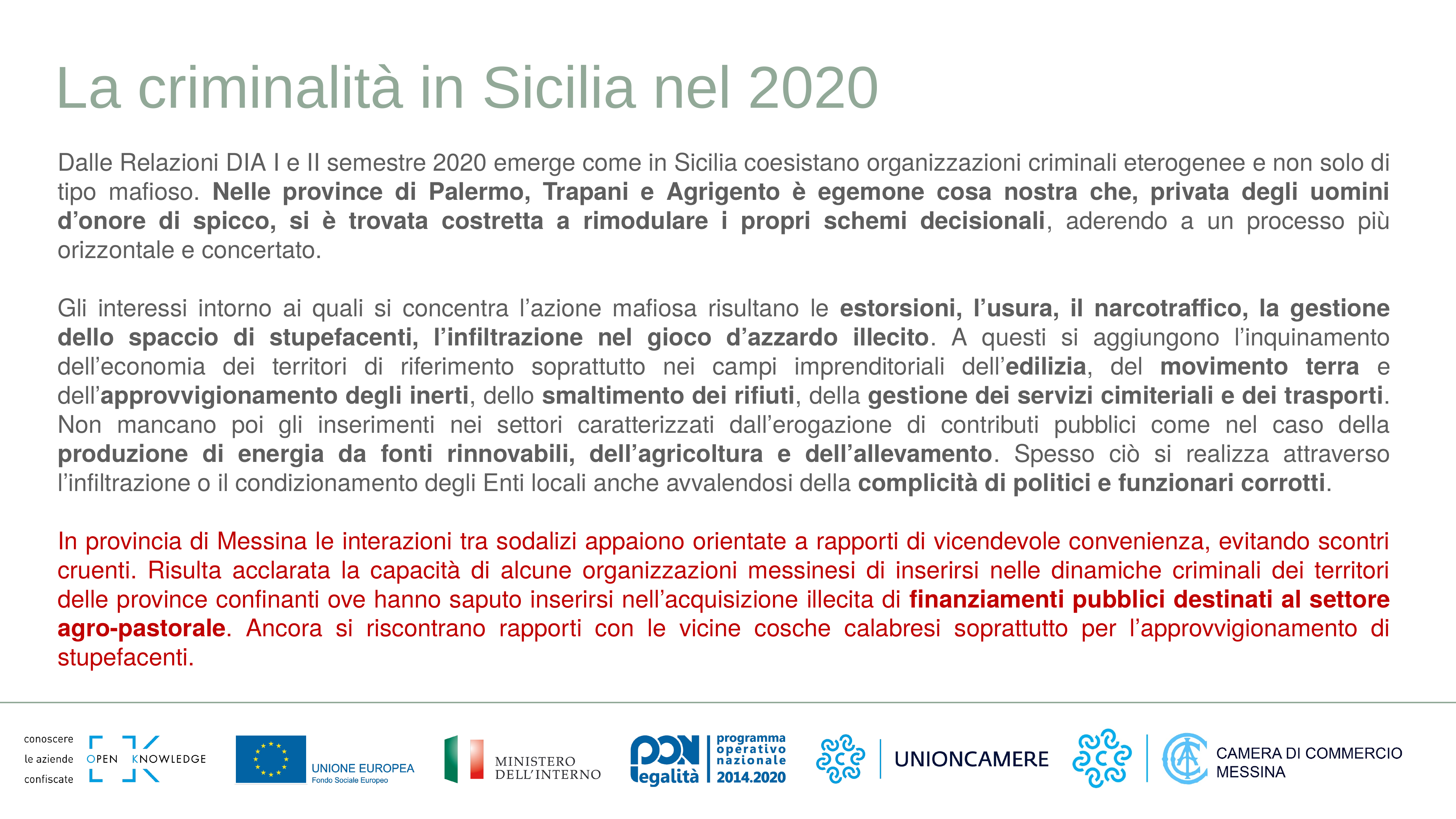

La criminalità in Sicilia nel 2020
Dalle Relazioni DIA I e II semestre 2020 emerge come in Sicilia coesistano organizzazioni criminali eterogenee e non solo di tipo mafioso. Nelle province di Palermo, Trapani e Agrigento è egemone cosa nostra che, privata degli uomini d’onore di spicco, si è trovata costretta a rimodulare i propri schemi decisionali, aderendo a un processo più orizzontale e concertato.

Gli interessi intorno ai quali si concentra l’azione mafiosa risultano le estorsioni, l’usura, il narcotraffico, la gestione dello spaccio di stupefacenti, l’infiltrazione nel gioco d’azzardo illecito. A questi si aggiungono l’inquinamento dell’economia dei territori di riferimento soprattutto nei campi imprenditoriali dell’edilizia, del movimento terra e dell’approvvigionamento degli inerti, dello smaltimento dei rifiuti, della gestione dei servizi cimiteriali e dei trasporti. Non mancano poi gli inserimenti nei settori caratterizzati dall’erogazione di contributi pubblici come nel caso della produzione di energia da fonti rinnovabili, dell’agricoltura e dell’allevamento. Spesso ciò si realizza attraverso l’infiltrazione o il condizionamento degli Enti locali anche avvalendosi della complicità di politici e funzionari corrotti.

In provincia di Messina le interazioni tra sodalizi appaiono orientate a rapporti di vicendevole convenienza, evitando scontri cruenti. Risulta acclarata la capacità di alcune organizzazioni messinesi di inserirsi nelle dinamiche criminali dei territori delle province confinanti ove hanno saputo inserirsi nell’acquisizione illecita di finanziamenti pubblici destinati al settore agro-pastorale. Ancora si riscontrano rapporti con le vicine cosche calabresi soprattutto per l’approvvigionamento di stupefacenti.